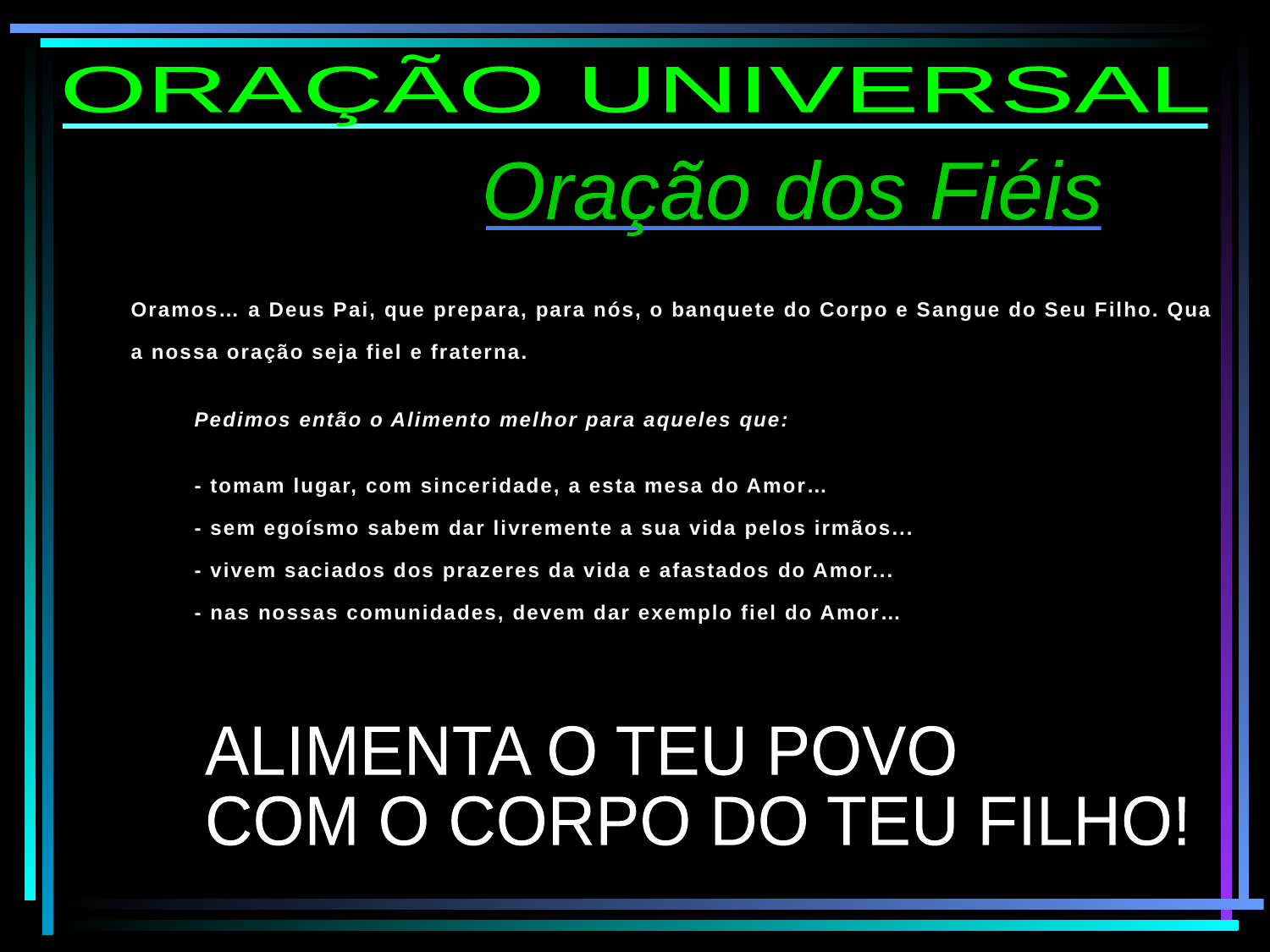

ORAÇÃO UNIVERSAL

Oração dos Fiéis

Oramos… a Deus Pai, que prepara, para nós, o banquete do Corpo e Sangue do Seu Filho. Qua a nossa oração seja fiel e fraterna.

Pedimos então o Alimento melhor para aqueles que:

- tomam lugar, com sinceridade, a esta mesa do Amor…
- sem egoísmo sabem dar livremente a sua vida pelos irmãos...
- vivem saciados dos prazeres da vida e afastados do Amor...
- nas nossas comunidades, devem dar exemplo fiel do Amor…
ALIMENTA O TEU POVO
COM O CORPO DO TEU FILHO!